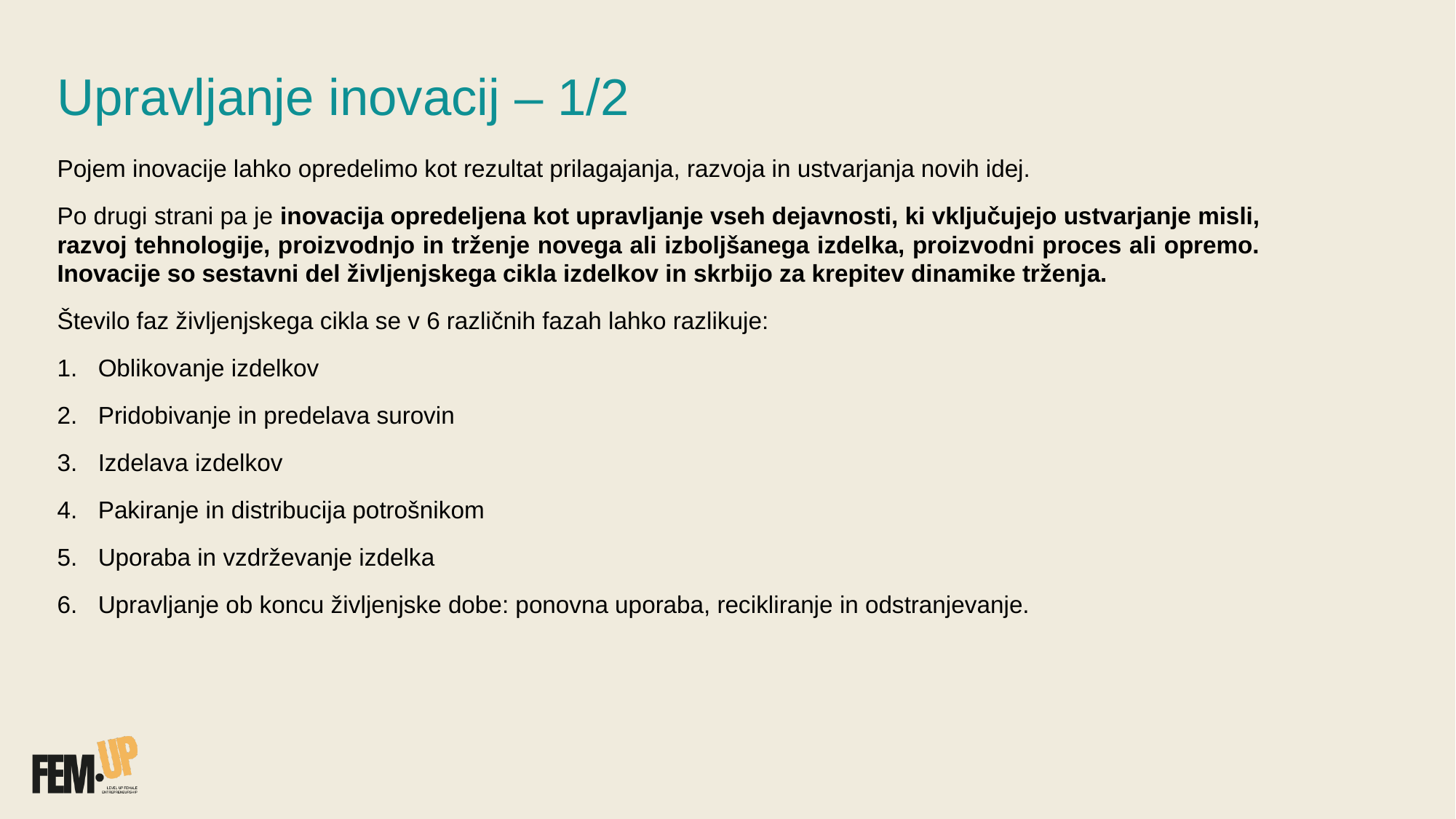

Upravljanje inovacij – 1/2
Pojem inovacije lahko opredelimo kot rezultat prilagajanja, razvoja in ustvarjanja novih idej.
Po drugi strani pa je inovacija opredeljena kot upravljanje vseh dejavnosti, ki vključujejo ustvarjanje misli, razvoj tehnologije, proizvodnjo in trženje novega ali izboljšanega izdelka, proizvodni proces ali opremo. Inovacije so sestavni del življenjskega cikla izdelkov in skrbijo za krepitev dinamike trženja.​
Število faz življenjskega cikla se v 6 različnih fazah lahko razlikuje:
Oblikovanje izdelkov
Pridobivanje in predelava surovin
Izdelava izdelkov
Pakiranje in distribucija potrošnikom
Uporaba in vzdrževanje izdelka
Upravljanje ob koncu življenjske dobe: ponovna uporaba, recikliranje in odstranjevanje.

​